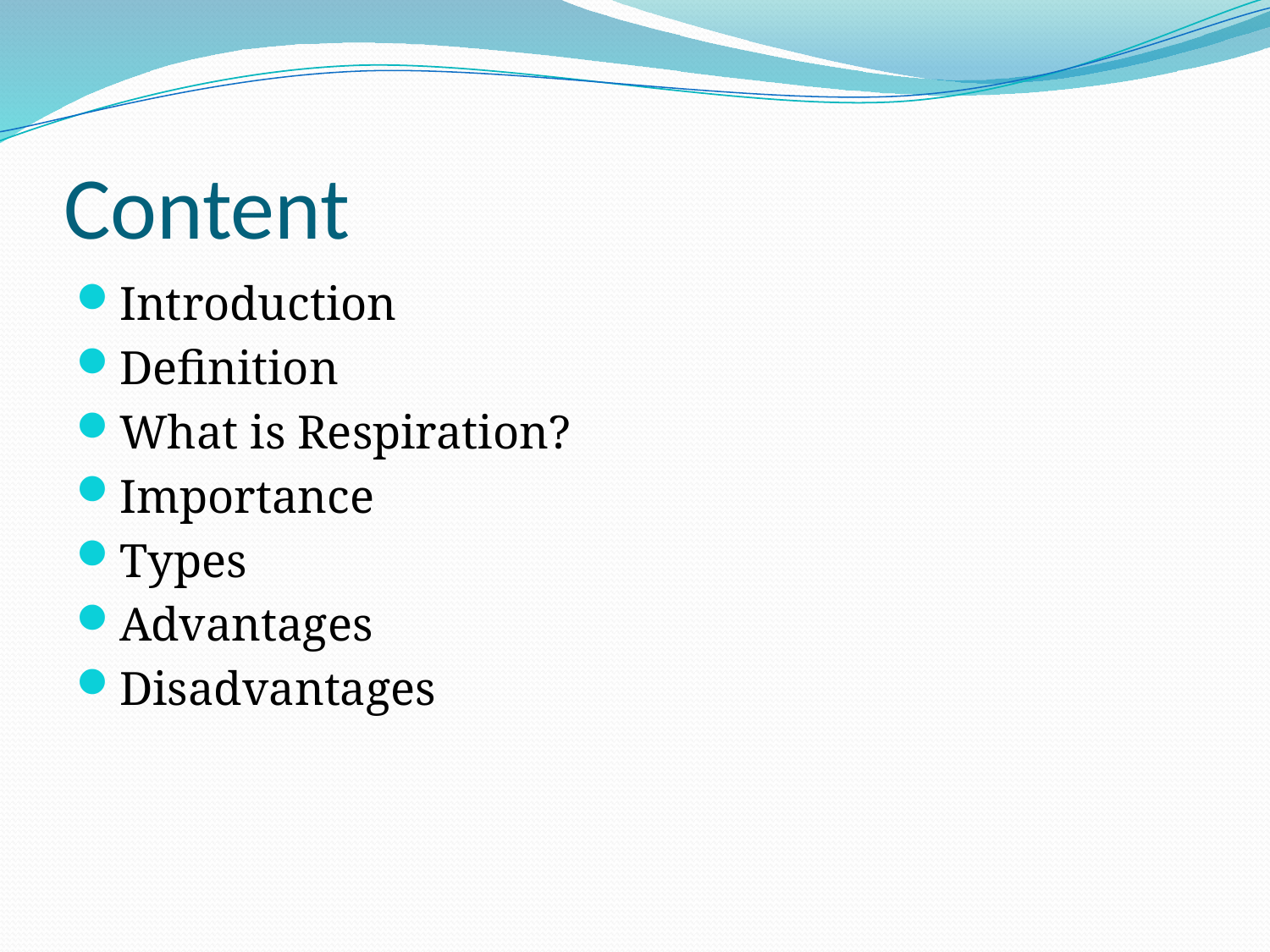

# Content
Introduction
Definition
What is Respiration?
Importance
Types
Advantages
Disadvantages